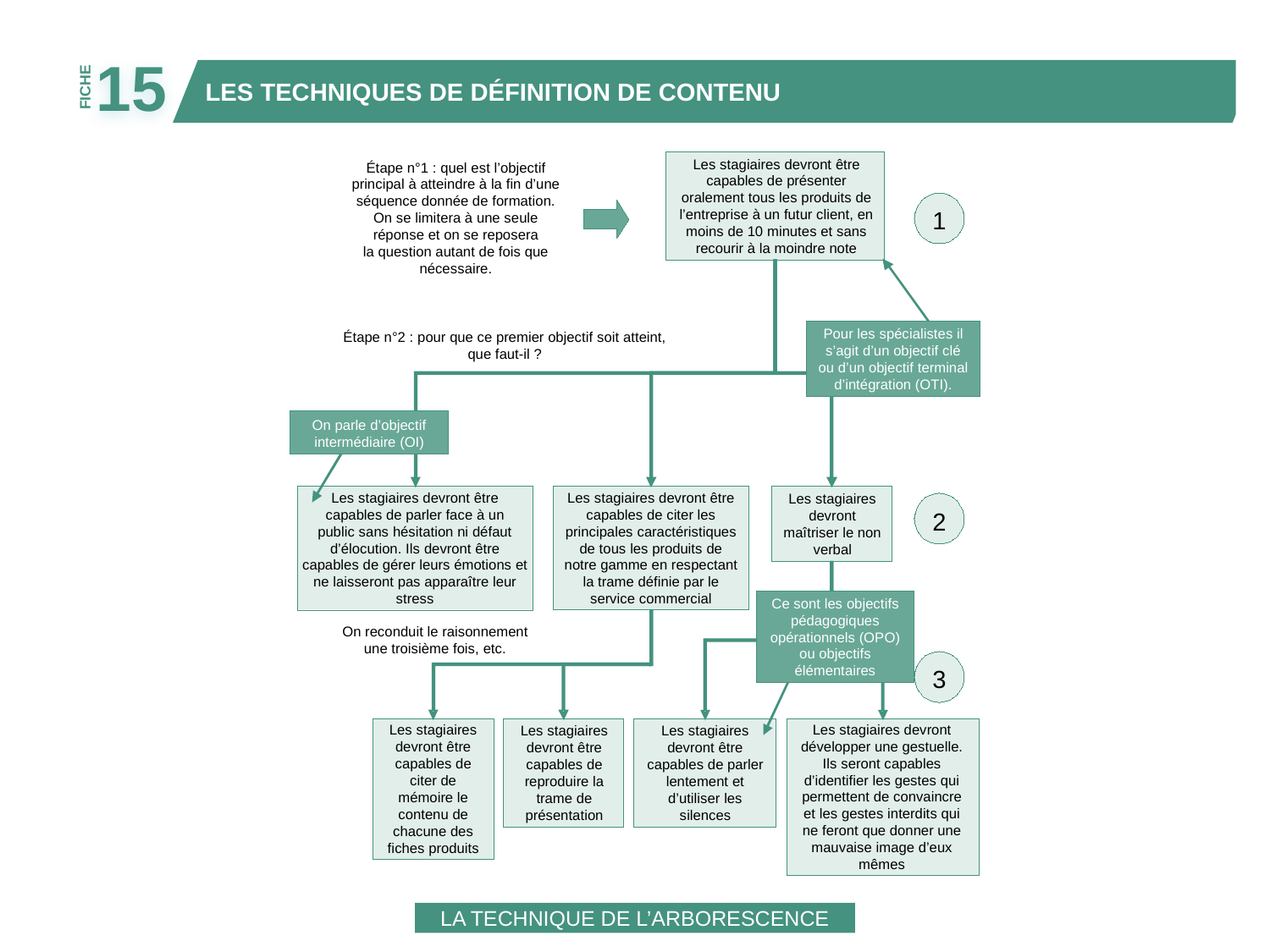

15

LES TECHNIQUES DE DÉFINITION DE CONTENU
FICHE

Les stagiaires devront être
capables de présenter
oralement tous les produits de
l’entreprise à un futur client, en
moins de 10 minutes et sans
recourir à la moindre note
Étape n°1 : quel est l’objectif
principal à atteindre à la fin d’une
séquence donnée de formation.
On se limitera à une seule
réponse et on se reposera
la question autant de fois que
nécessaire.

1

Pour les spécialistes il
s’agit d’un objectif clé
ou d’un objectif terminal
d’intégration (OTI).
Étape n°2 : pour que ce premier objectif soit atteint,
que faut-il ?

On parle d’objectif
intermédiaire (OI)

Les stagiaires devront être
capables de parler face à un
public sans hésitation ni défaut
d’élocution. Ils devront être
capables de gérer leurs émotions et
ne laisseront pas apparaître leur
stress
Les stagiaires devront être
capables de citer les
principales caractéristiques
de tous les produits de
notre gamme en respectant
la trame définie par le
service commercial
Les stagiaires
devront
maîtriser le non verbal

2

Ce sont les objectifs
pédagogiques
opérationnels (OPO)
ou objectifs
élémentaires

On reconduit le raisonnement
une troisième fois, etc.

3

Les stagiaires devront
développer une gestuelle.
Ils seront capables
d’identifier les gestes qui
permettent de convaincre
et les gestes interdits qui
ne feront que donner une
mauvaise image d’eux mêmes
Les stagiaires
devront être
capables de
citer de
mémoire le
contenu de
chacune des
fiches produits
Les stagiaires
devront être
capables de
reproduire la
trame de
présentation
Les stagiaires
devront être
capables de parler
lentement et
d’utiliser les
silences
LA TECHNIQUE DE L’ARBORESCENCE